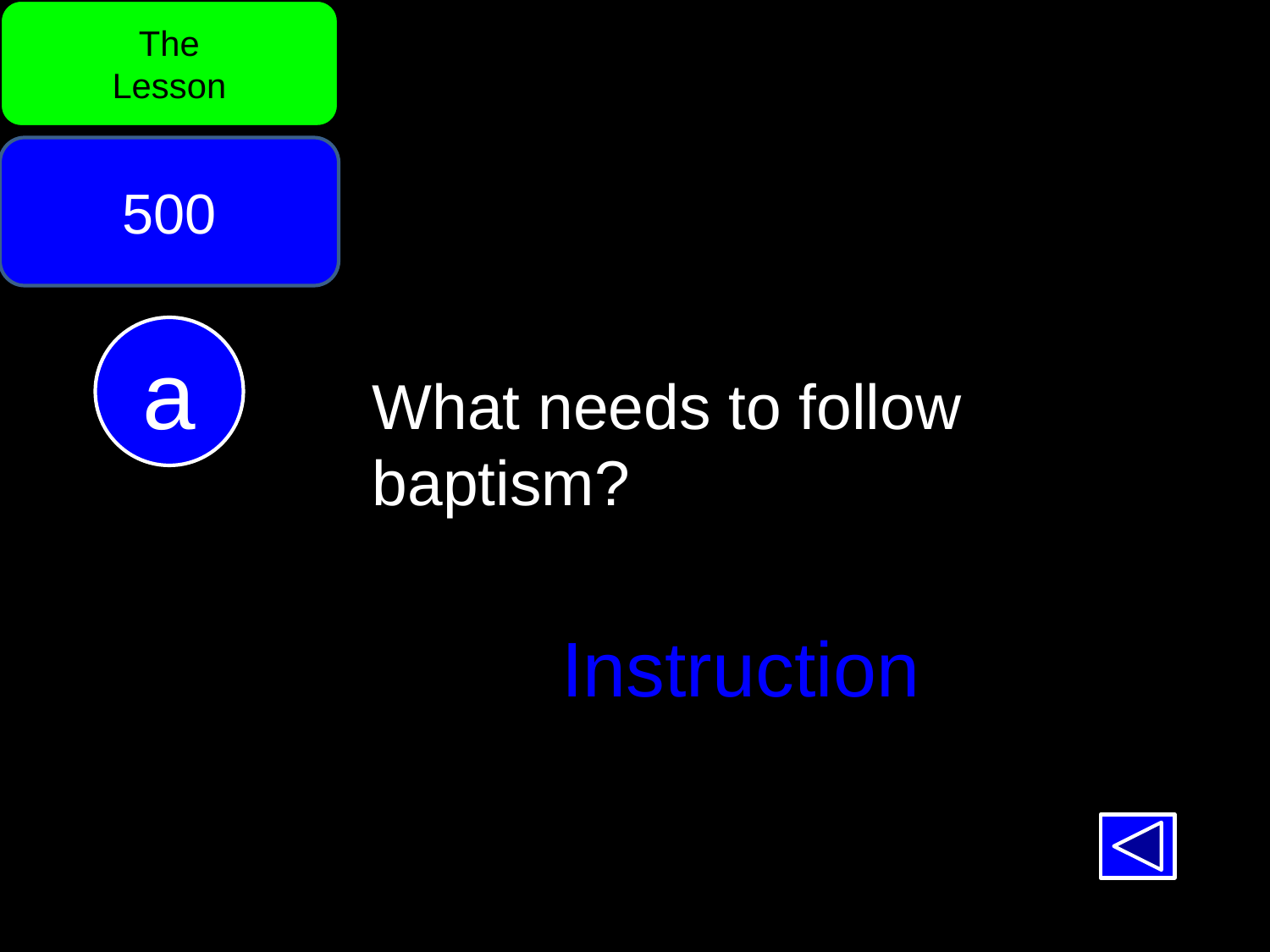

The
Lesson
500
a
What needs to follow
baptism?
Instruction